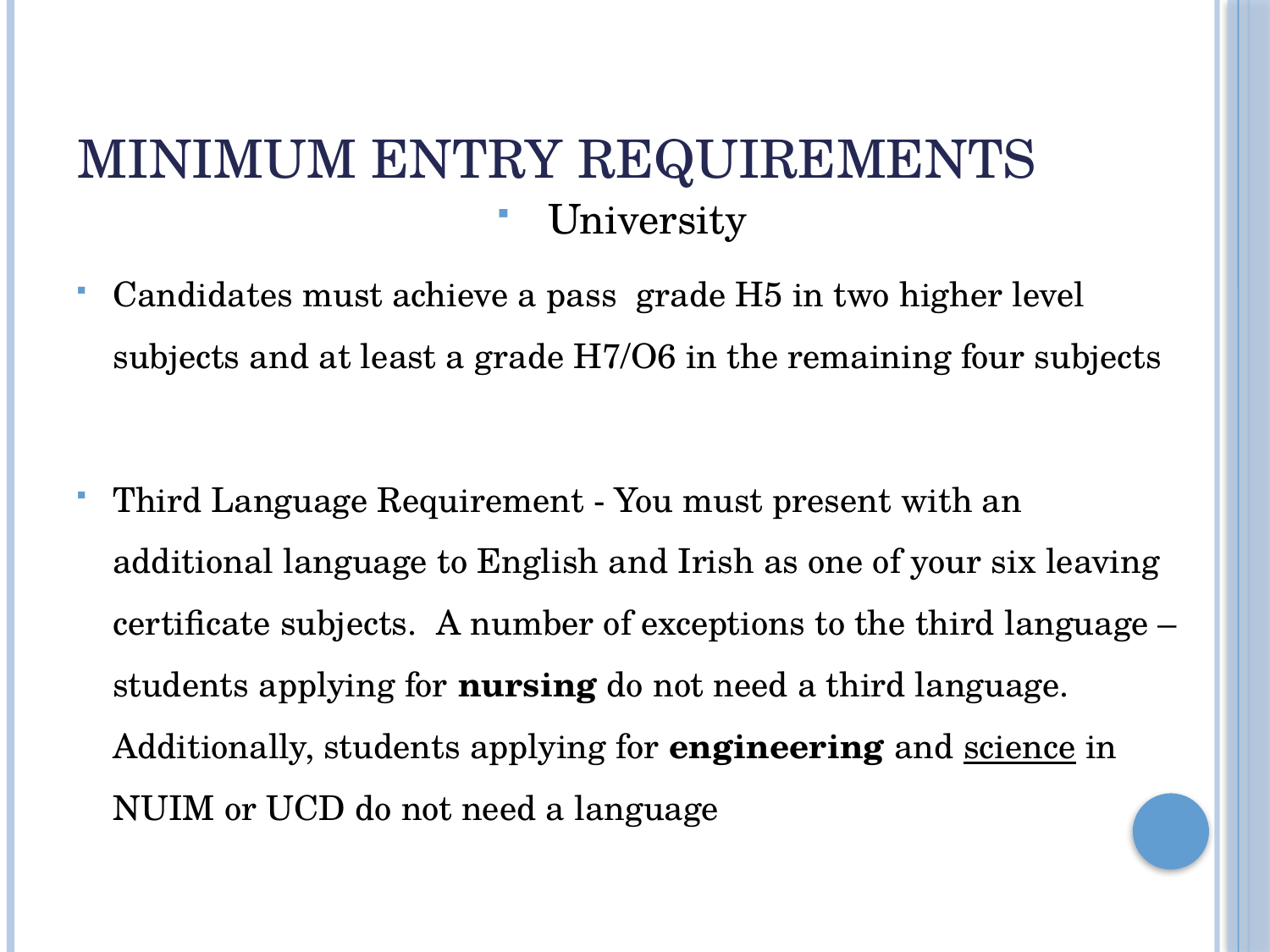

# Minimum entry requirements
University
Candidates must achieve a pass  grade H5 in two higher level subjects and at least a grade H7/O6 in the remaining four subjects

Third Language Requirement - You must present with an additional language to English and Irish as one of your six leaving certificate subjects.  A number of exceptions to the third language – students applying for nursing do not need a third language. Additionally, students applying for engineering and science in NUIM or UCD do not need a language